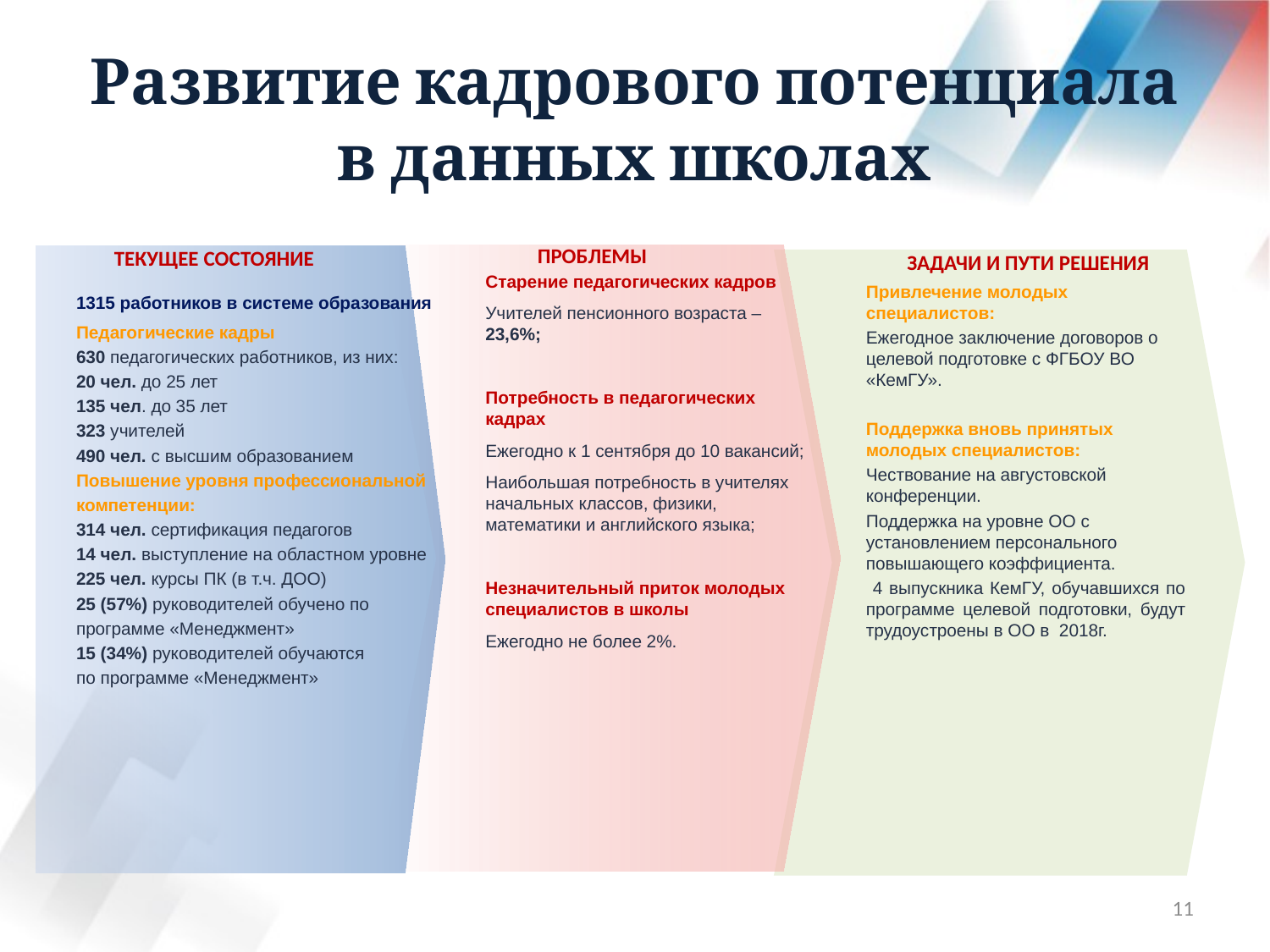

# Развитие кадрового потенциала в данных школах

1315 работников в системе образования
Педагогические кадры
630 педагогических работников, из них:
20 чел. до 25 лет
135 чел. до 35 лет
323 учителей
490 чел. с высшим образованием
Повышение уровня профессиональной
компетенции:
314 чел. сертификация педагогов
14 чел. выступление на областном уровне
225 чел. курсы ПК (в т.ч. ДОО)
25 (57%) руководителей обучено по
программе «Менеджмент»
15 (34%) руководителей обучаются
по программе «Менеджмент»

ПРОБЛЕМЫ
ТЕКУЩЕЕ СОСТОЯНИЕ
ЗАДАЧИ И ПУТИ РЕШЕНИЯ

Привлечение молодых специалистов:
Ежегодное заключение договоров о целевой подготовке с ФГБОУ ВО «КемГУ».

Поддержка вновь принятых молодых специалистов:
Чествование на августовской конференции.
Поддержка на уровне ОО с установлением персонального повышающего коэффициента.
 4 выпускника КемГУ, обучавшихся по программе целевой подготовки, будут трудоустроены в ОО в  2018г.

Старение педагогических кадров
Учителей пенсионного возраста – 23,6%;

Потребность в педагогических кадрах
Ежегодно к 1 сентября до 10 вакансий;
Наибольшая потребность в учителях   начальных классов, физики, математики и английского языка;

Незначительный приток молодых специалистов в школы
Ежегодно не более 2%.

11